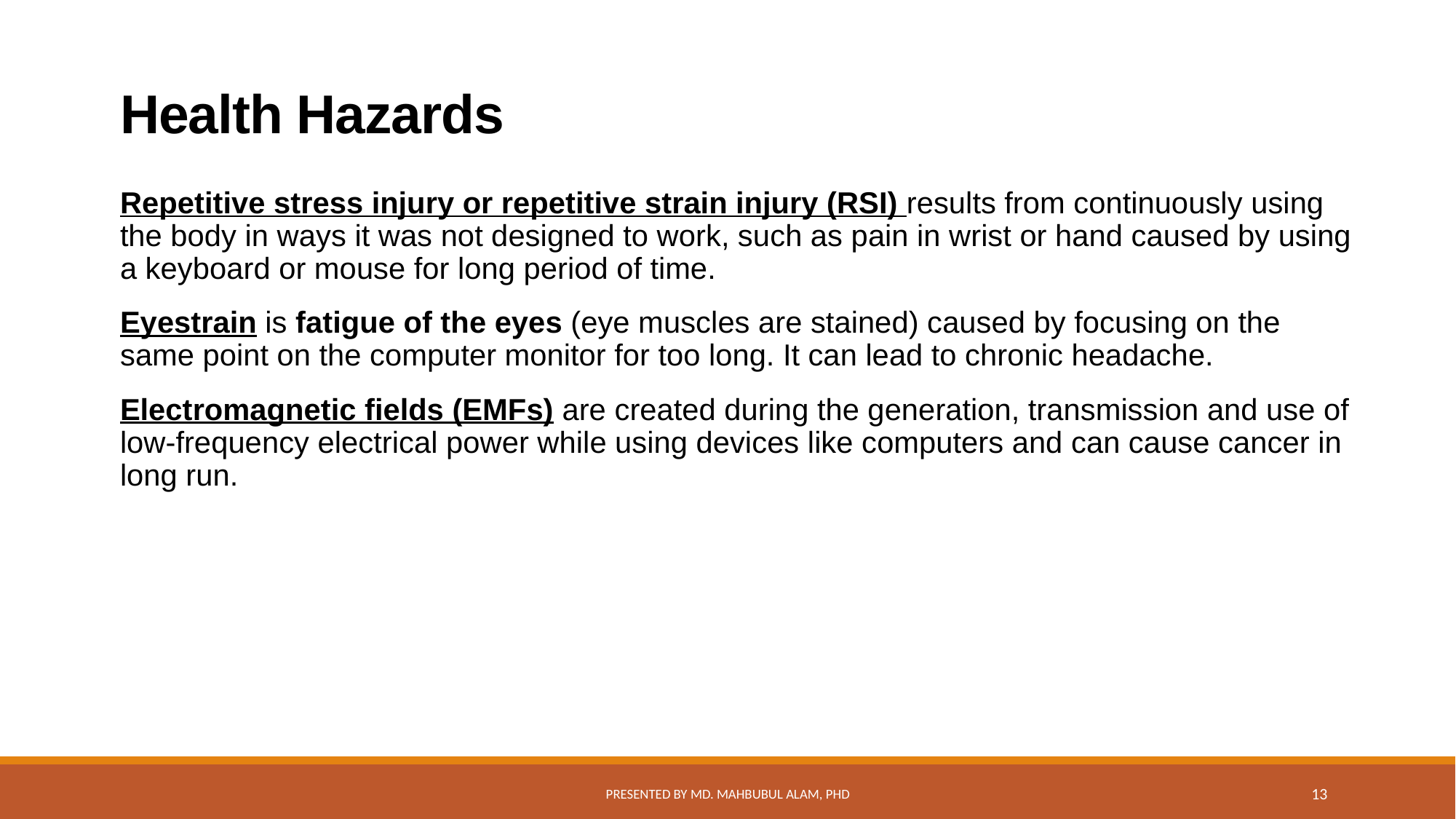

# Health Hazards
Repetitive stress injury or repetitive strain injury (RSI) results from continuously using the body in ways it was not designed to work, such as pain in wrist or hand caused by using a keyboard or mouse for long period of time.
Eyestrain is fatigue of the eyes (eye muscles are stained) caused by focusing on the same point on the computer monitor for too long. It can lead to chronic headache.
Electromagnetic fields (EMFs) are created during the generation, transmission and use of low-frequency electrical power while using devices like computers and can cause cancer in long run.
Presented by Md. Mahbubul Alam, PhD
13